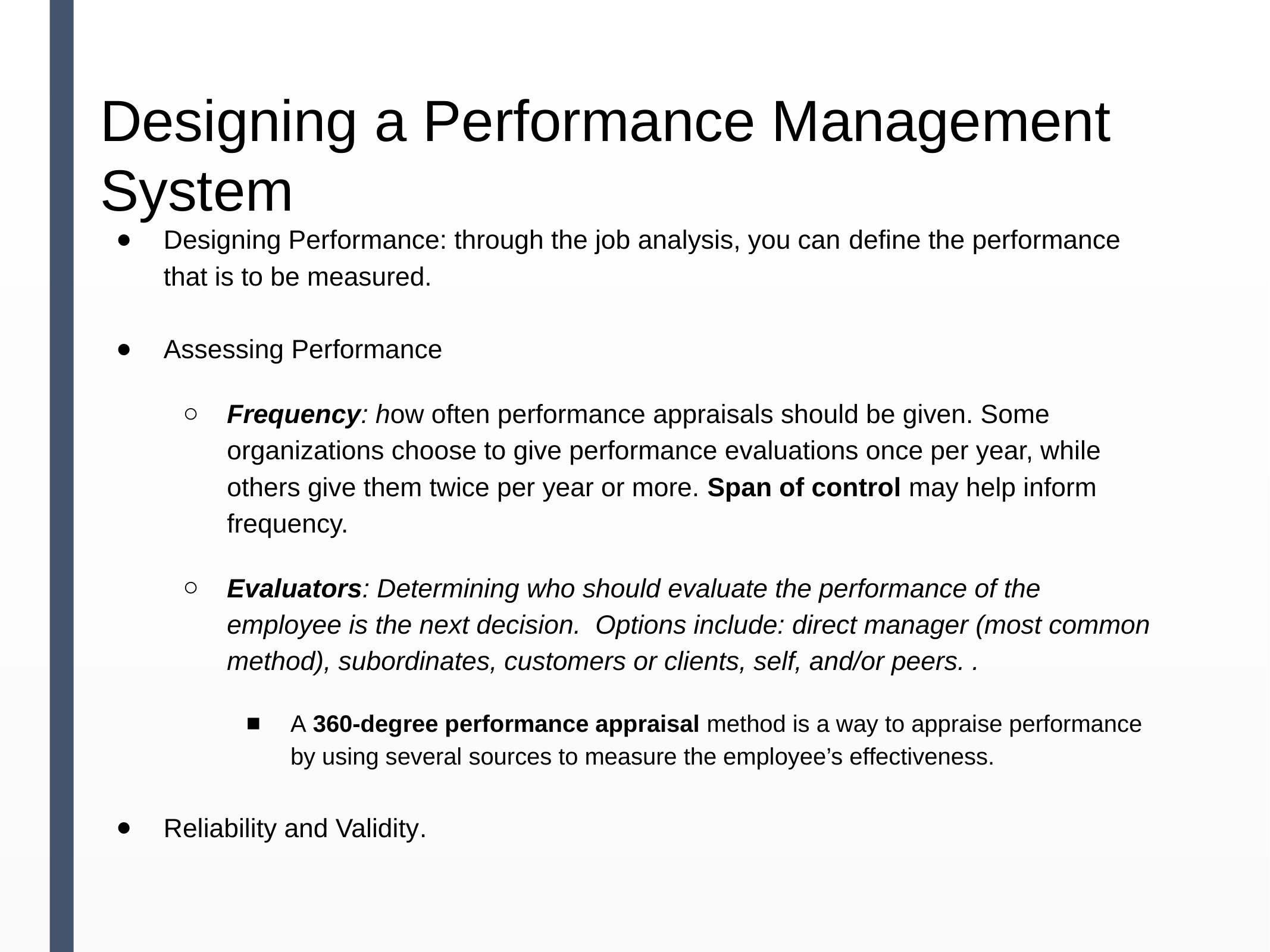

# Designing a Performance Management System
Designing Performance: through the job analysis, you can define the performance that is to be measured.

Assessing Performance
Frequency: how often performance appraisals should be given. Some organizations choose to give performance evaluations once per year, while others give them twice per year or more. Span of control may help inform frequency.
Evaluators: Determining who should evaluate the performance of the employee is the next decision.  Options include: direct manager (most common method), subordinates, customers or clients, self, and/or peers. .
A 360-degree performance appraisal method is a way to appraise performance by using several sources to measure the employee’s effectiveness.

Reliability and Validity.